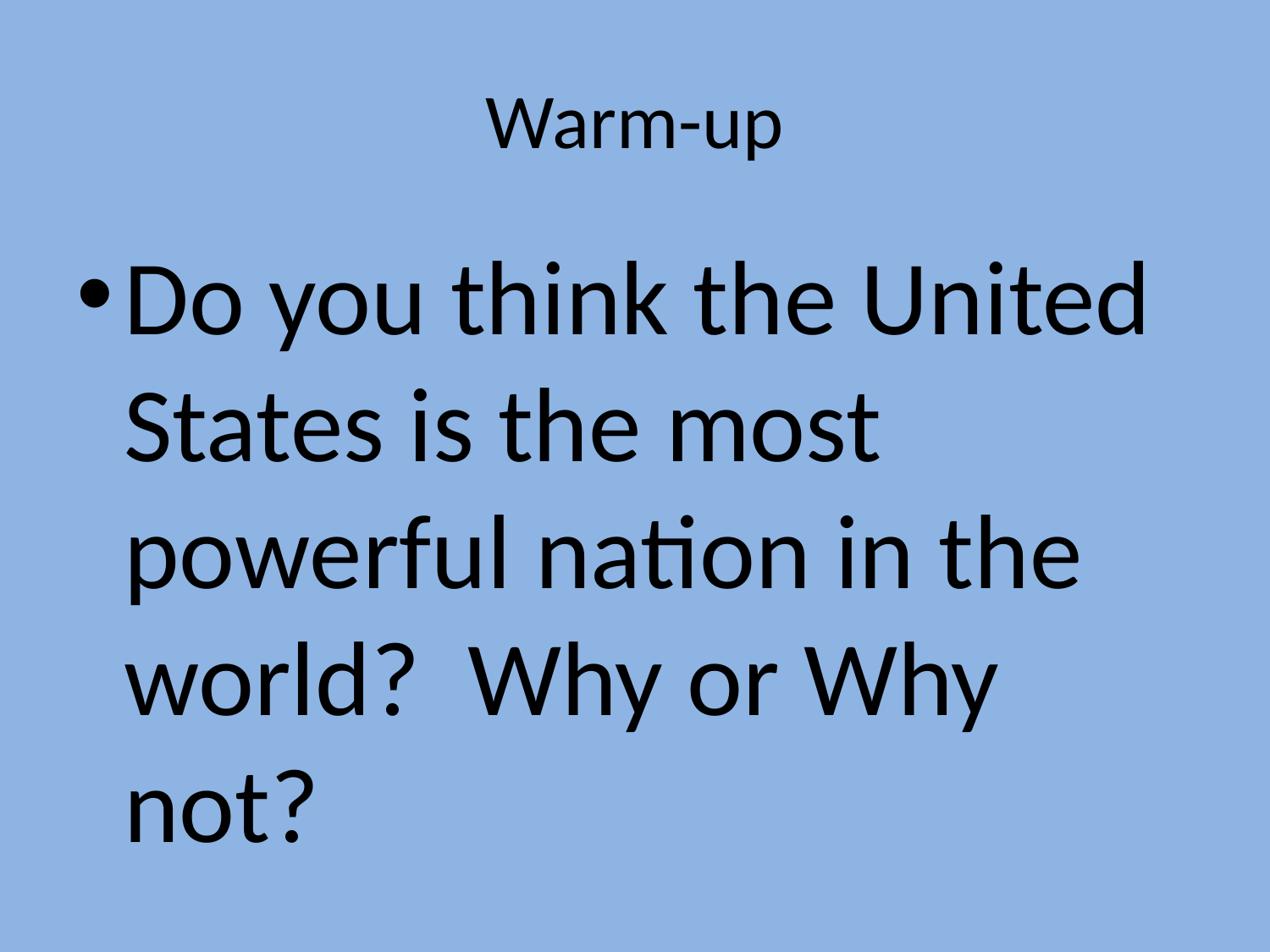

# Warm-up
Do you think the United States is the most powerful nation in the world?  Why or Why not?